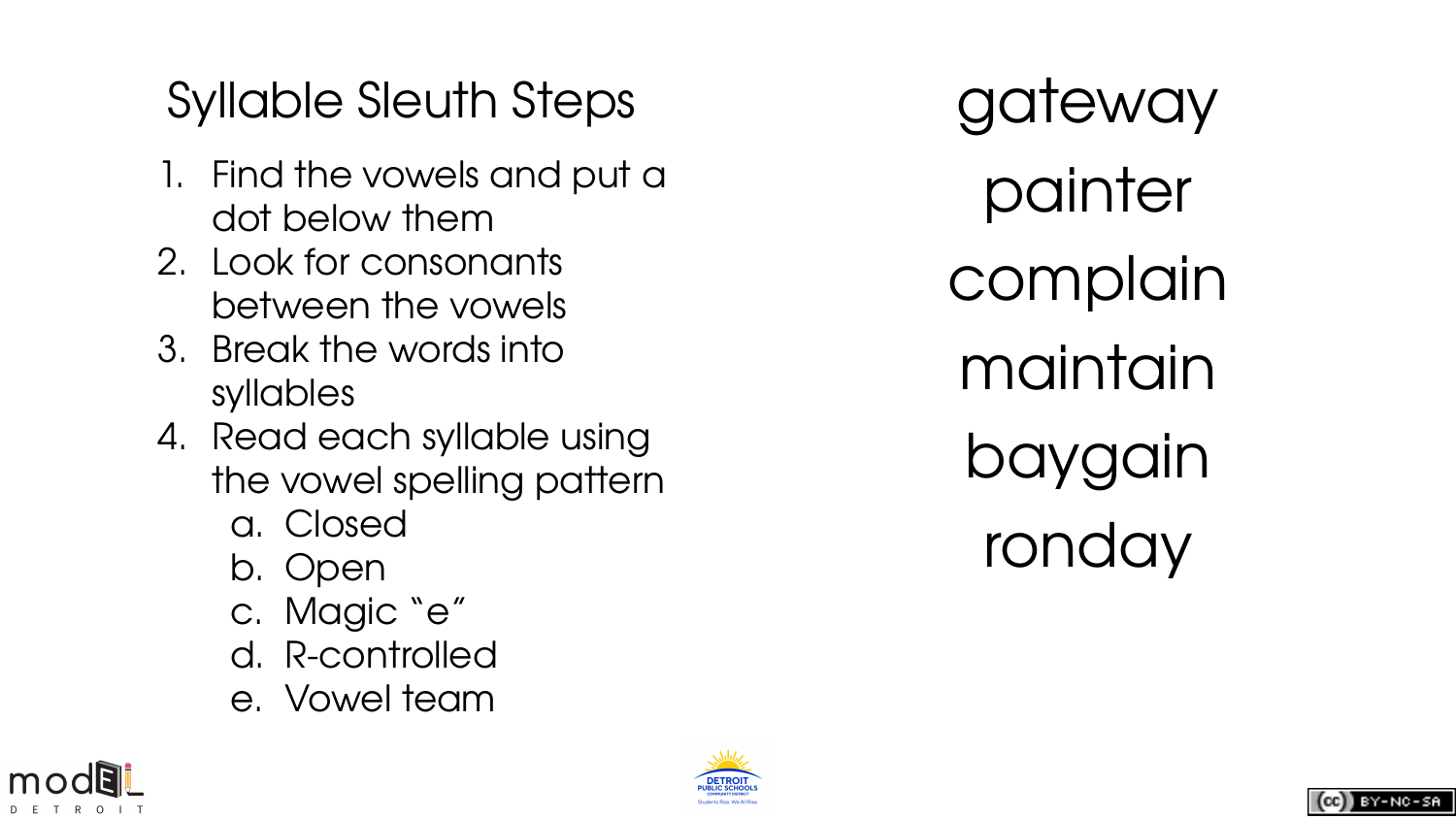

Find the vowels and put a dot below them
Look for consonants between the vowels
Break the words into syllables
Read each syllable using the vowel spelling pattern
Closed
Open
Magic “e”
R-controlled
Vowel team

# Syllable Sleuth Steps
gateway
painter
complain
maintain
baygain
ronday